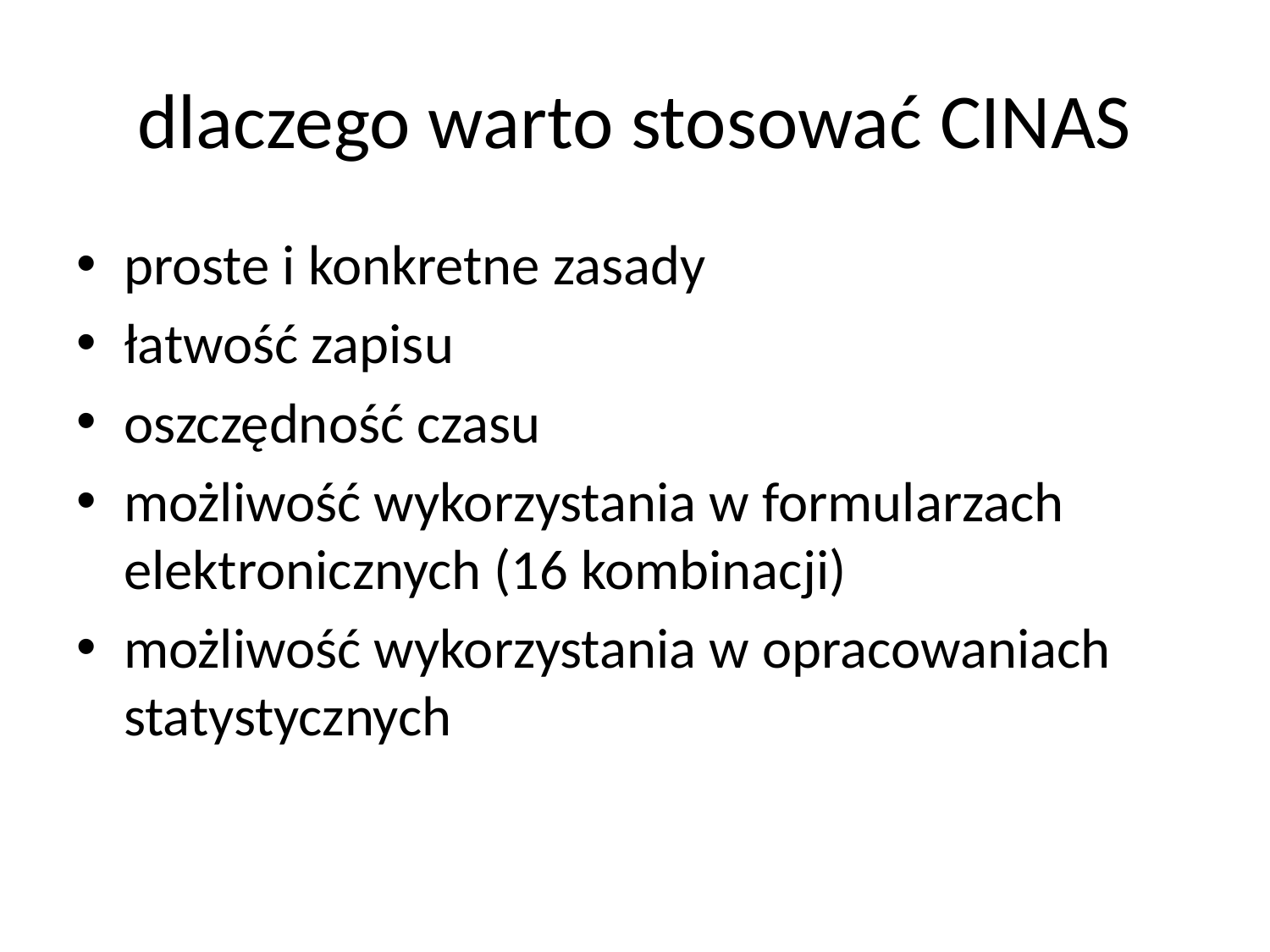

# dlaczego warto stosować CINAS
proste i konkretne zasady
łatwość zapisu
oszczędność czasu
możliwość wykorzystania w formularzach elektronicznych (16 kombinacji)
możliwość wykorzystania w opracowaniach statystycznych